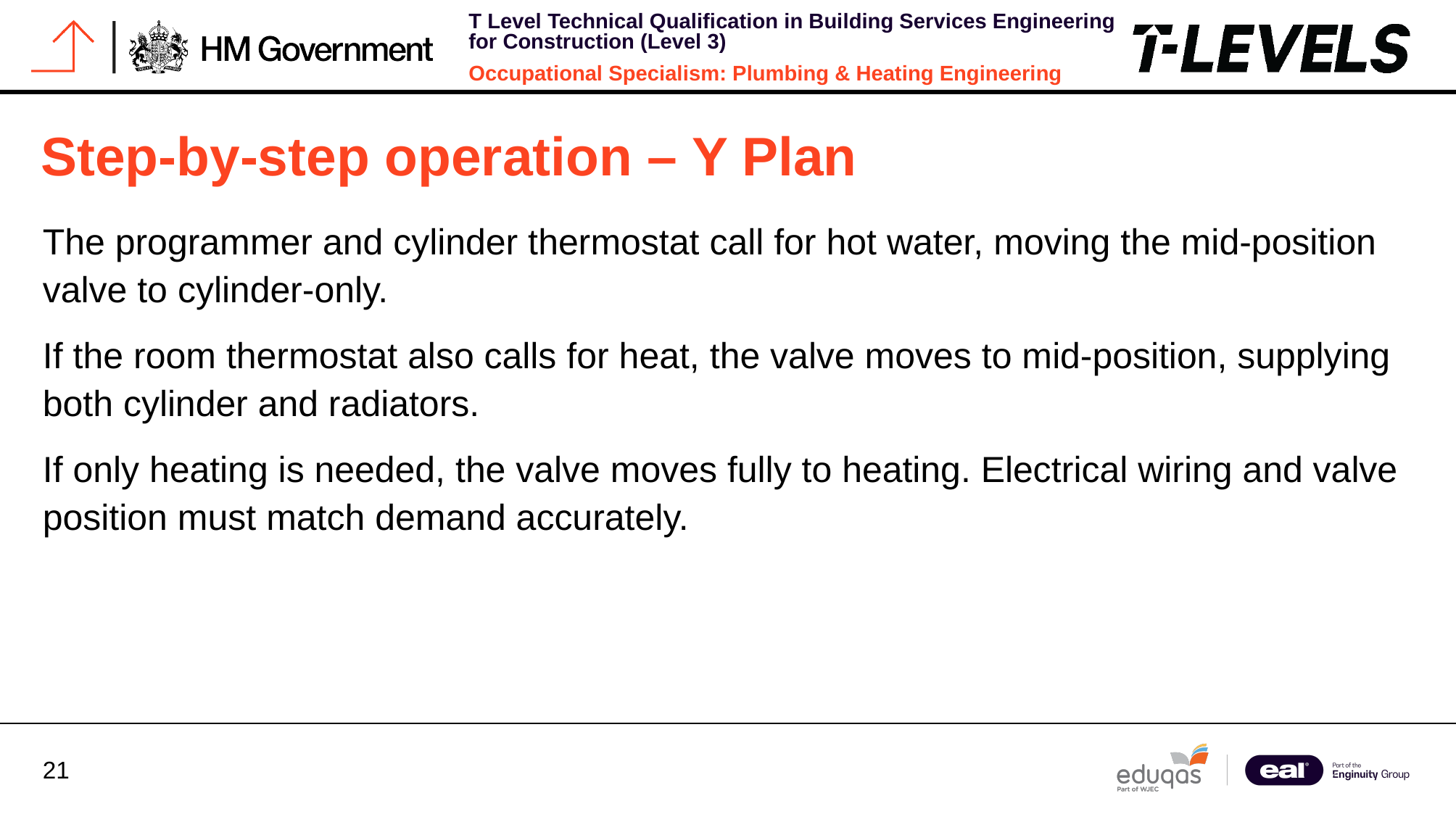

# Step-by-step operation – Y Plan
The programmer and cylinder thermostat call for hot water, moving the mid-position valve to cylinder-only.
If the room thermostat also calls for heat, the valve moves to mid-position, supplying both cylinder and radiators.
If only heating is needed, the valve moves fully to heating. Electrical wiring and valve position must match demand accurately.